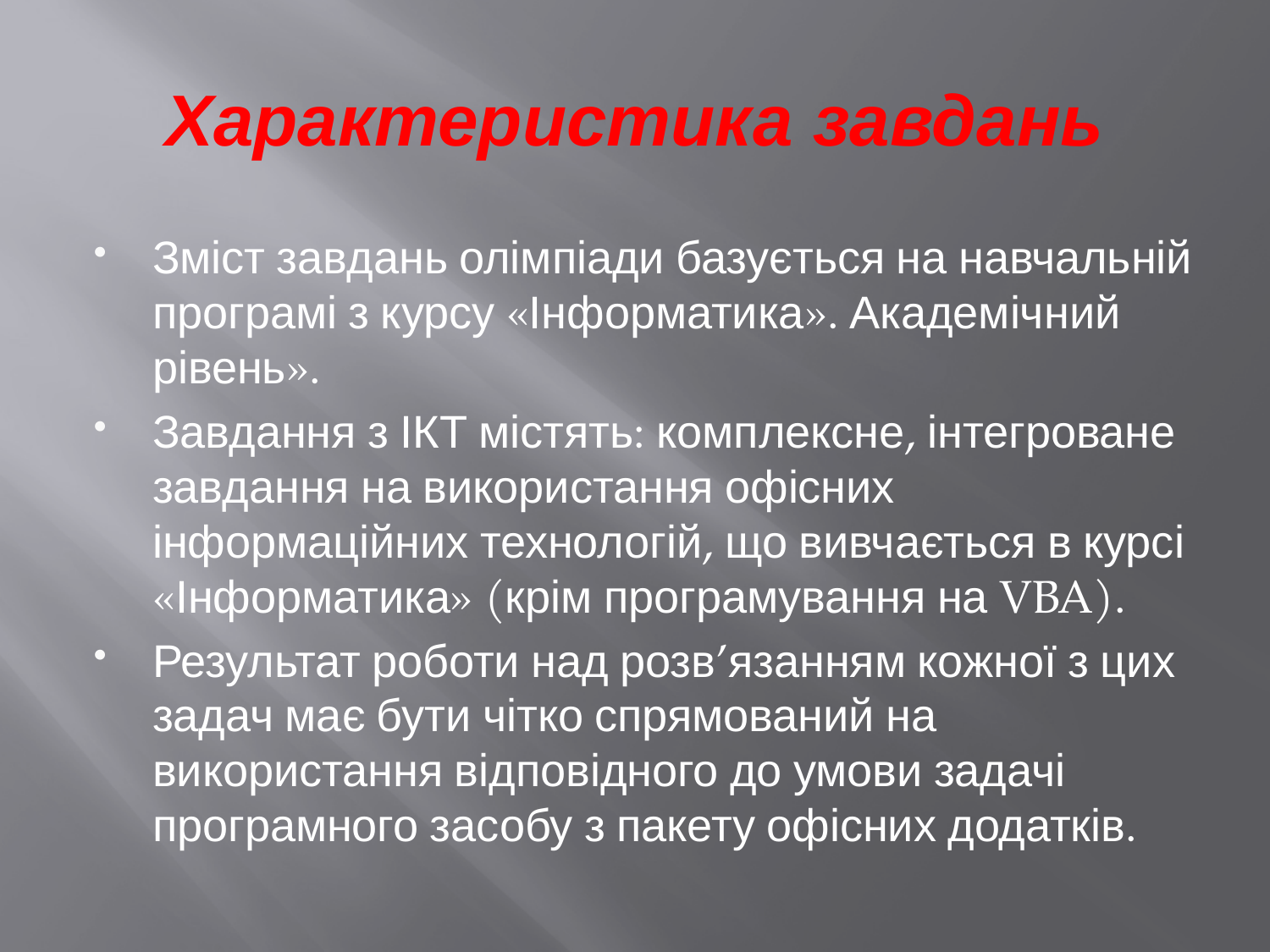

# Характеристика завдань
Зміст завдань олімпіади базується на навчальній програмі з курсу «Інформатика». Академічний рівень».
Завдання з ІКТ містять: комплексне, інтегроване завдання на використання офісних інформаційних технологій, що вивчається в курсі «Інформатика» (крім програмування на VBA).
Результат роботи над розв’язанням кожної з цих задач має бути чітко спрямований на використання відповідного до умови задачі програмного засобу з пакету офісних додатків.